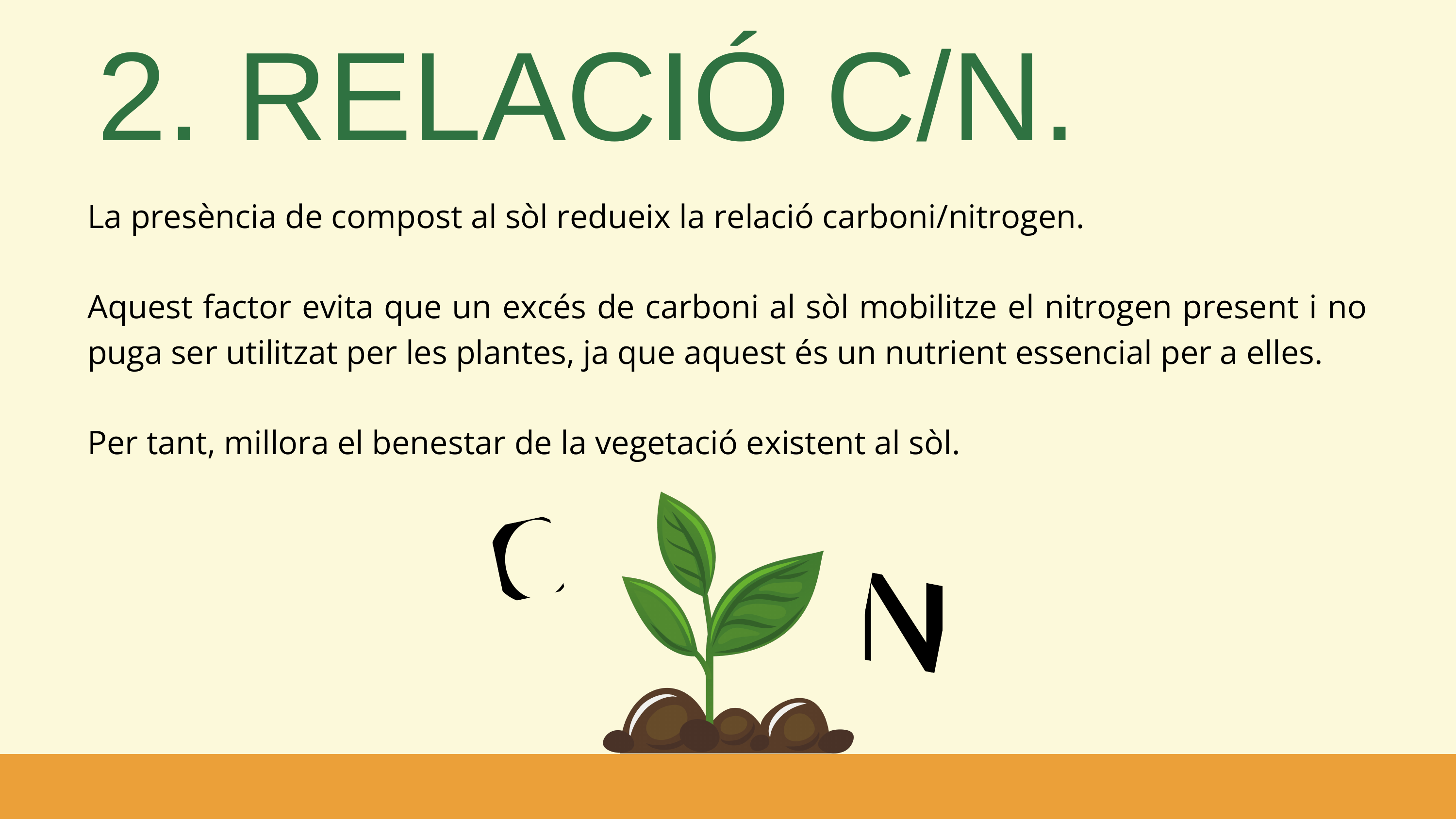

2. RELACIÓ C/N.

La presència de compost al sòl redueix la relació carboni/nitrogen.

Aquest factor evita que un excés de carboni al sòl mobilitze el nitrogen present i no puga ser utilitzat per les plantes, ja que aquest és un nutrient essencial per a elles.

Per tant, millora el benestar de la vegetació existent al sòl.